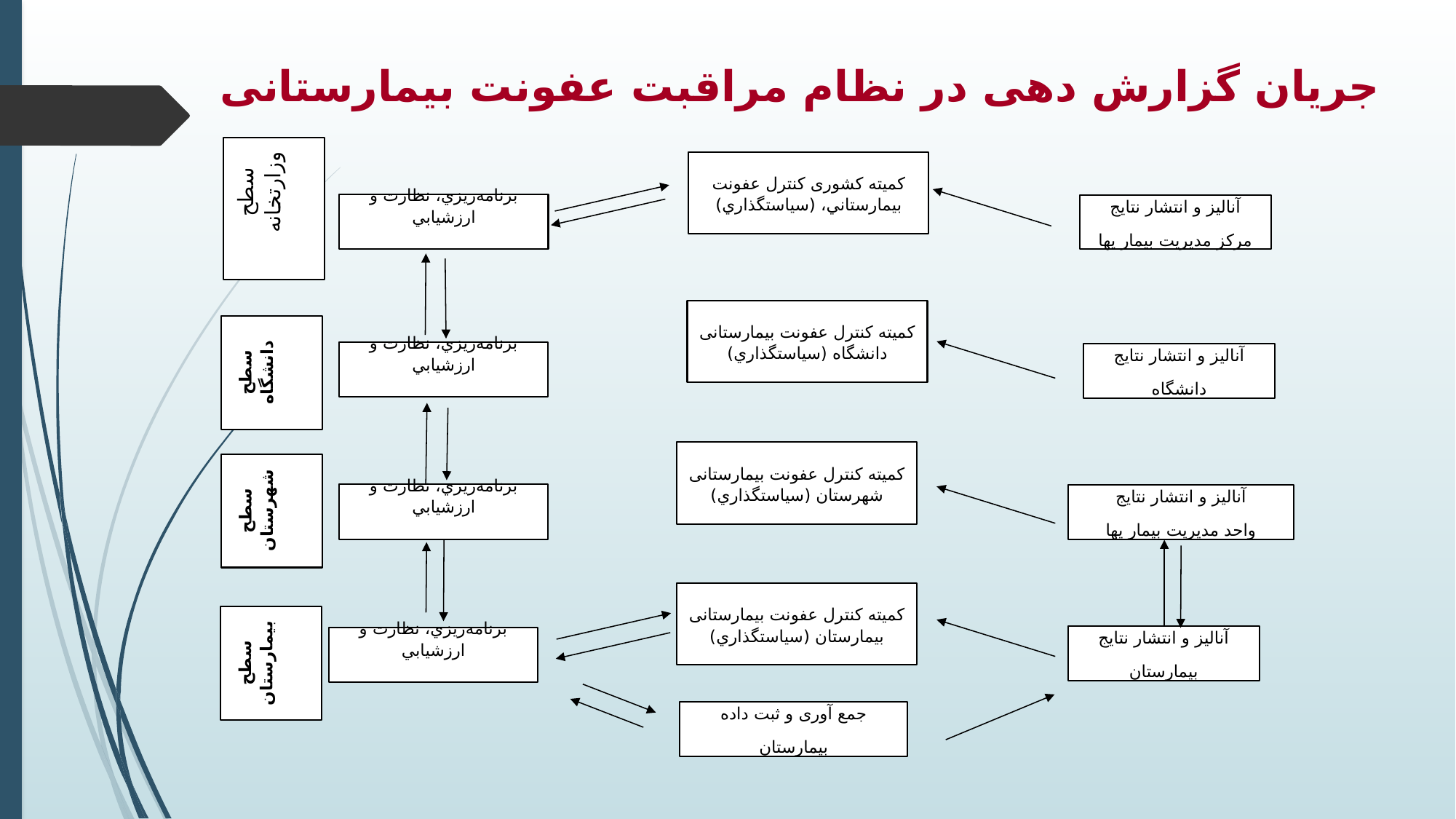

جریان گزارش دهی در نظام مراقبت عفونت بیمارستانی
کمیته کشوری کنترل عفونت بيمارستاني، (سياستگذاري)
سطح وزارتخانه

آناليز و انتشار نتايج
مرکز مدیریت بیمار یها
کمیته کنترل عفونت بیمارستانی دانشگاه (سياستگذاري)
برنامه‌ريزي، نظارت و ارزشيابي

آناليز و انتشار نتايج
دانشگاه
سطح دانشگاه

کمیته کنترل عفونت بیمارستانی شهرستان (سياستگذاري)
سطح شهرستان

برنامه‌ريزي، نظارت و ارزشيابي

آناليز و انتشار نتايج
واحد مدیریت بیمار یها
کمیته کنترل عفونت بیمارستانی بيمارستان (سياستگذاري)
آناليز و انتشار نتايج
بیمارستان
برنامه‌ريزي، نظارت و ارزشيابي

سطح بیمارستان

جمع آوری و ثبت داده
بیمارستان
برنامه‌ريزي، نظارت و ارزشيابي